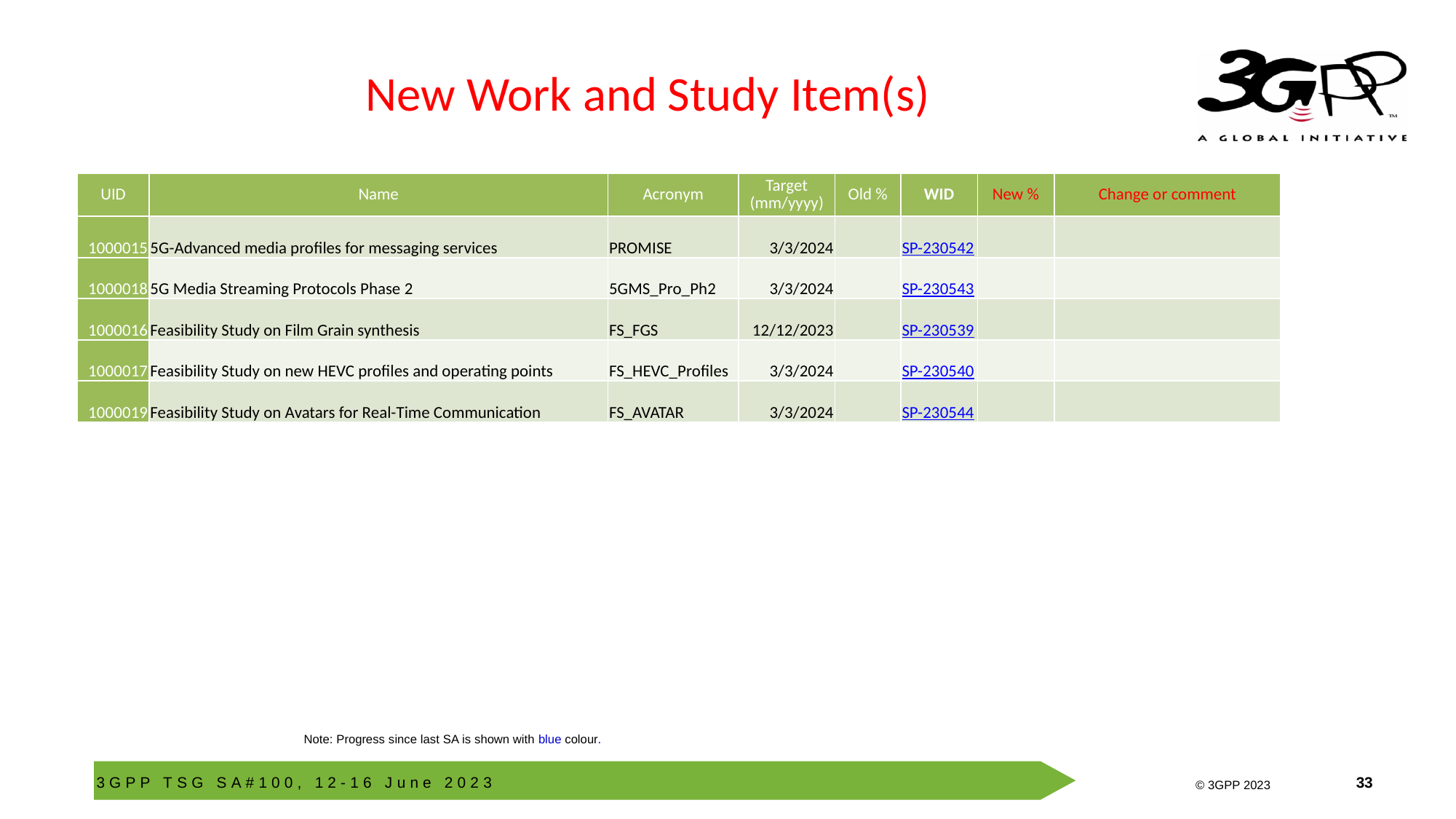

# New Work and Study Item(s)
| UID | Name | Acronym | Target (mm/yyyy) | Old % | WID | New % | Change or comment |
| --- | --- | --- | --- | --- | --- | --- | --- |
| 1000015 | 5G-Advanced media profiles for messaging services | PROMISE | 3/3/2024 |  | SP-230542 |  |  |
| 1000018 | 5G Media Streaming Protocols Phase 2 | 5GMS\_Pro\_Ph2 | 3/3/2024 |  | SP-230543 |  |  |
| 1000016 | Feasibility Study on Film Grain synthesis | FS\_FGS | 12/12/2023 |  | SP-230539 |  |  |
| 1000017 | Feasibility Study on new HEVC profiles and operating points | FS\_HEVC\_Profiles | 3/3/2024 |  | SP-230540 |  |  |
| 1000019 | Feasibility Study on Avatars for Real-Time Communication | FS\_AVATAR | 3/3/2024 |  | SP-230544 |  |  |
Note: Progress since last SA is shown with blue colour.